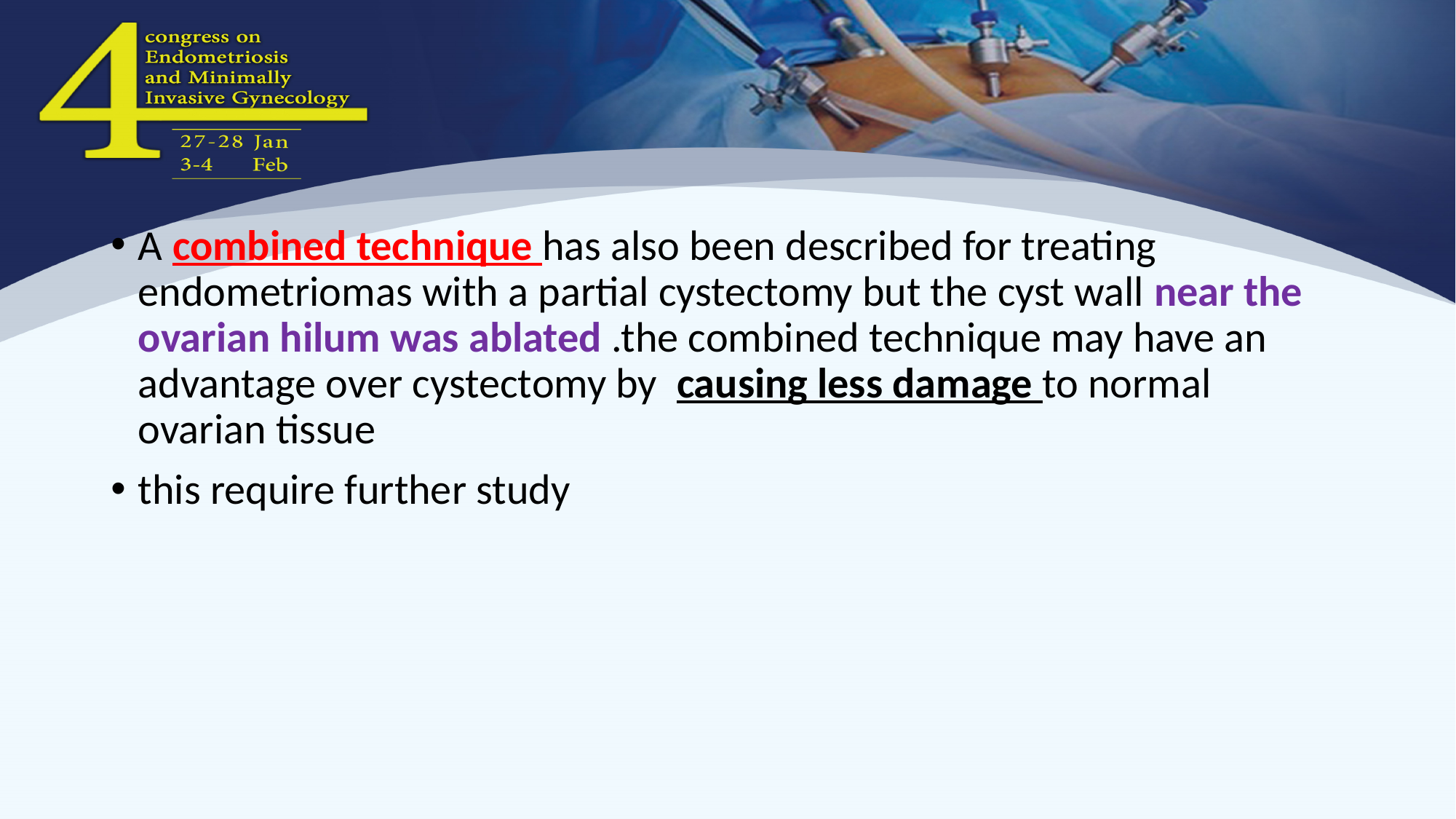

#
A combined technique has also been described for treating endometriomas with a partial cystectomy but the cyst wall near the ovarian hilum was ablated .the combined technique may have an advantage over cystectomy by  causing less damage to normal ovarian tissue
this require further study